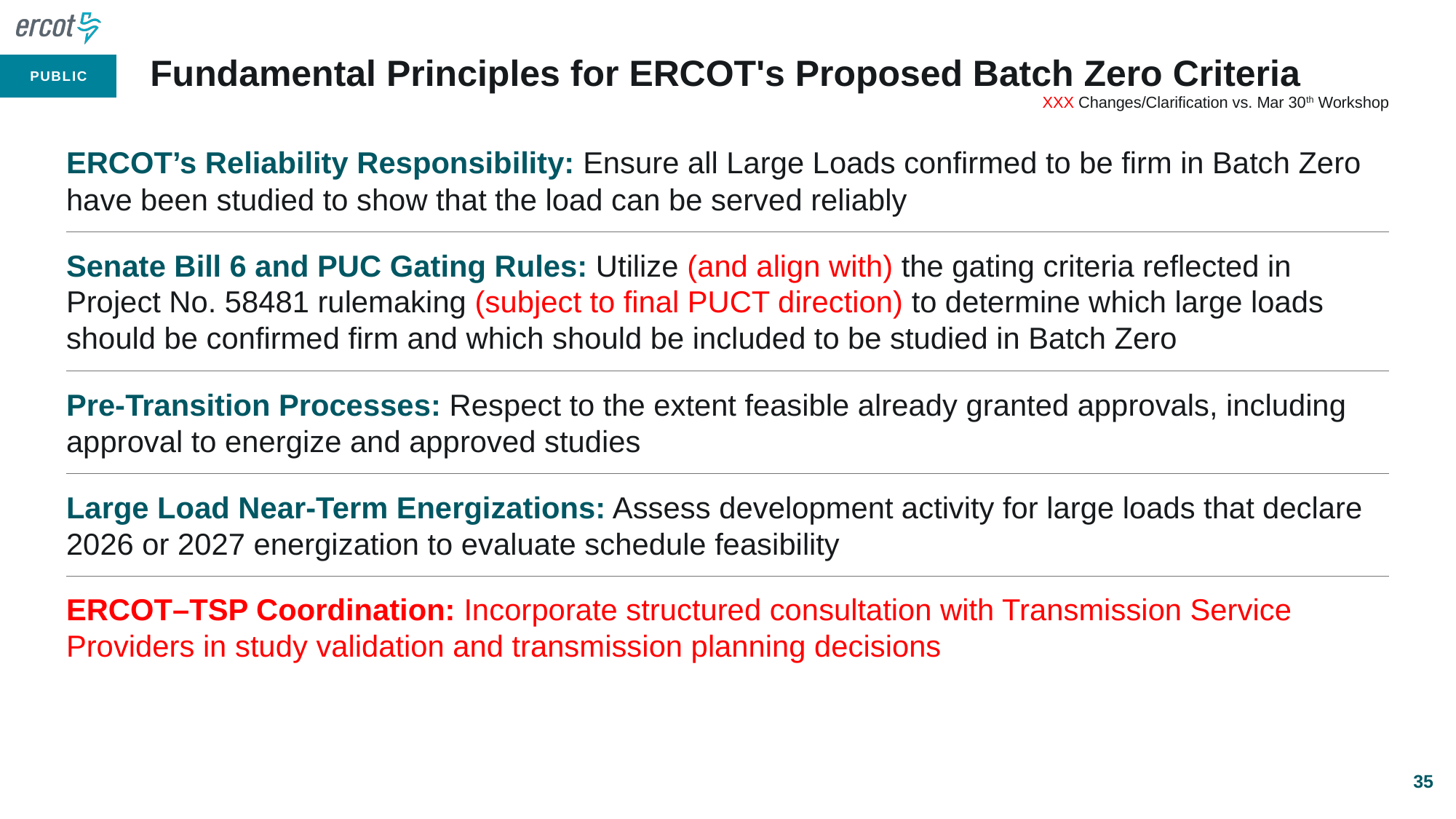

# Fundamental Principles for ERCOT's Proposed Batch Zero Criteria
XXX Changes/Clarification vs. Mar 30th Workshop
ERCOT’s Reliability Responsibility: Ensure all Large Loads confirmed to be firm in Batch Zero have been studied to show that the load can be served reliably
Senate Bill 6 and PUC Gating Rules: Utilize (and align with) the gating criteria reflected in Project No. 58481 rulemaking (subject to final PUCT direction) to determine which large loads should be confirmed firm and which should be included to be studied in Batch Zero
Pre-Transition Processes: Respect to the extent feasible already granted approvals, including approval to energize and approved studies
Large Load Near-Term Energizations: Assess development activity for large loads that declare 2026 or 2027 energization to evaluate schedule feasibility
ERCOT–TSP Coordination: Incorporate structured consultation with Transmission Service Providers in study validation and transmission planning decisions
35